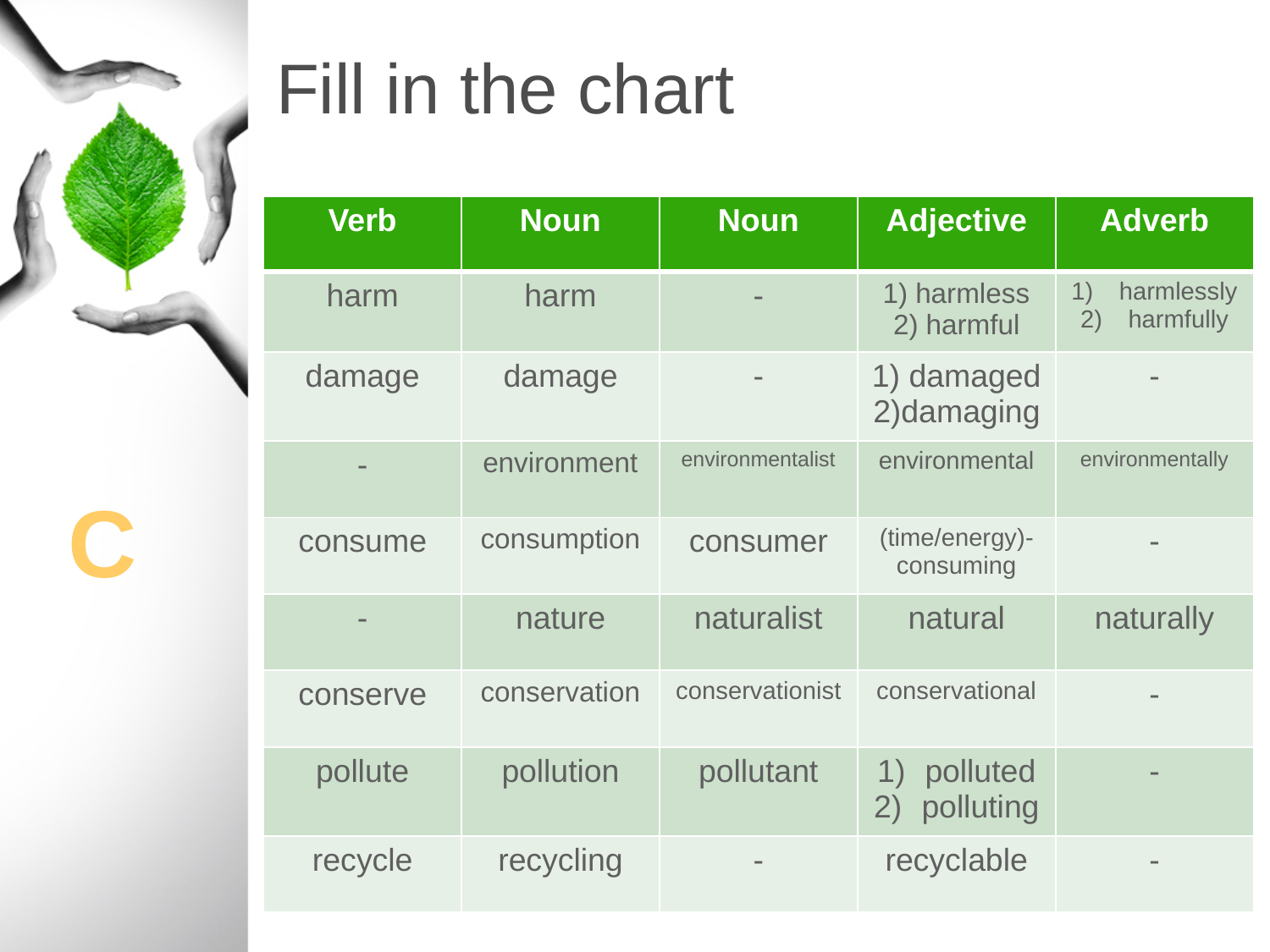

# Fill in the chart
| Verb | Noun | Noun | Adjective | Adverb |
| --- | --- | --- | --- | --- |
| harm | harm | - | 1) harmless 2) harmful | harmlessly harmfully |
| damage | damage | - | 1) damaged 2)damaging | - |
| - | environment | environmentalist | environmental | environmentally |
| consume | consumption | consumer | (time/energy)-consuming | - |
| - | nature | naturalist | natural | naturally |
| conserve | conservation | conservationist | conservational | - |
| pollute | pollution | pollutant | polluted polluting | - |
| recycle | recycling | - | recyclable | - |
C